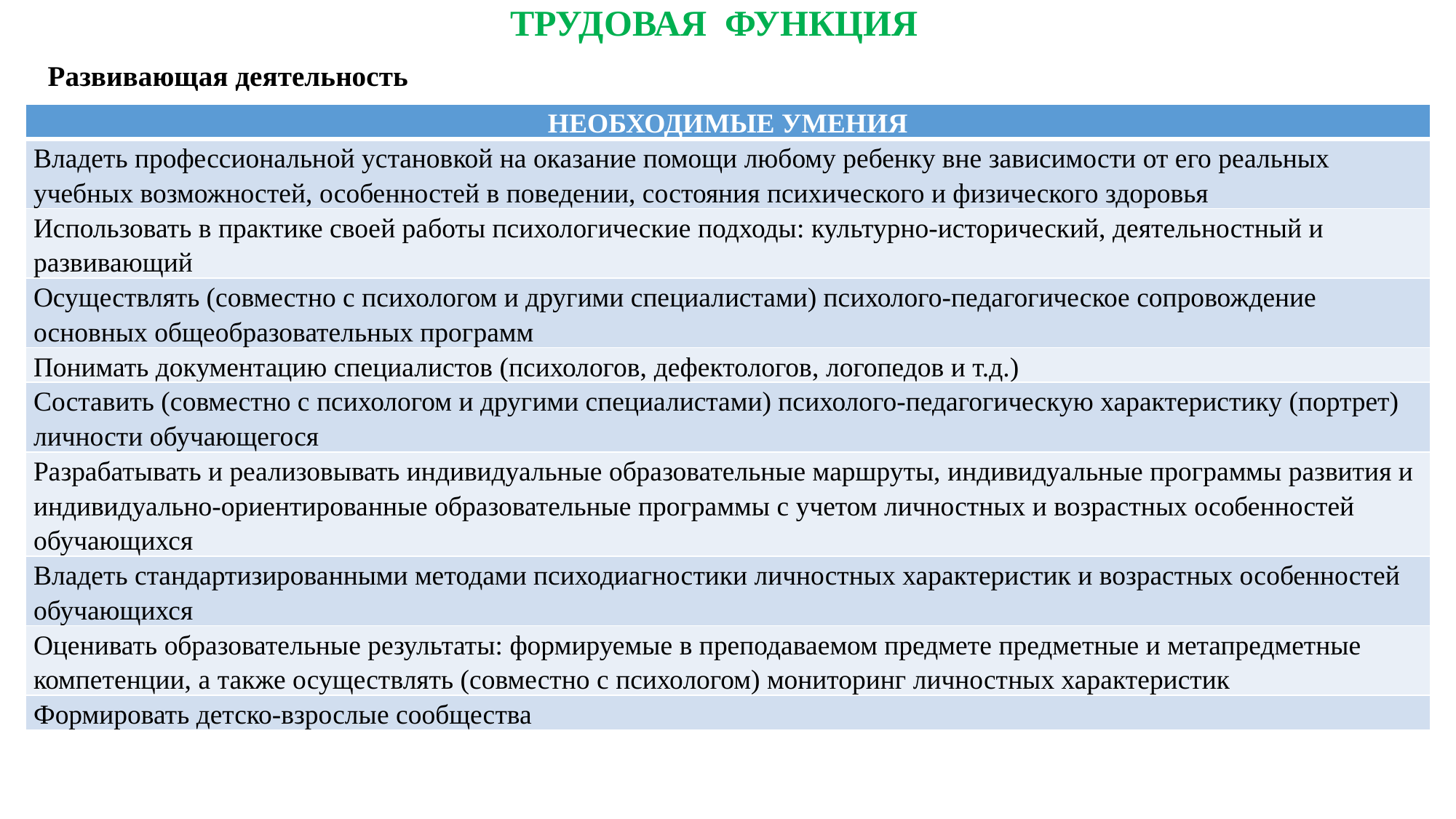

# ТРУДОВАЯ  ФУНКЦИЯ
Развивающая деятельность
| НЕОБХОДИМЫЕ УМЕНИЯ |
| --- |
| Владеть профессиональной установкой на оказание помощи любому ребенку вне зависимости от его реальных учебных возможностей, особенностей в поведении, состояния психического и физического здоровья |
| Использовать в практике своей работы психологические подходы: культурно-исторический, деятельностный и развивающий |
| Осуществлять (совместно с психологом и другими специалистами) психолого-педагогическое сопровождение основных общеобразовательных программ |
| Понимать документацию специалистов (психологов, дефектологов, логопедов и т.д.) |
| Составить (совместно с психологом и другими специалистами) психолого-педагогическую характеристику (портрет) личности обучающегося |
| Разрабатывать и реализовывать индивидуальные образовательные маршруты, индивидуальные программы развития и индивидуально-ориентированные образовательные программы с учетом личностных и возрастных особенностей обучающихся |
| Владеть стандартизированными методами психодиагностики личностных характеристик и возрастных особенностей обучающихся |
| Оценивать образовательные результаты: формируемые в преподаваемом предмете предметные и метапредметные компетенции, а также осуществлять (совместно с психологом) мониторинг личностных характеристик |
| Формировать детско-взрослые сообщества |